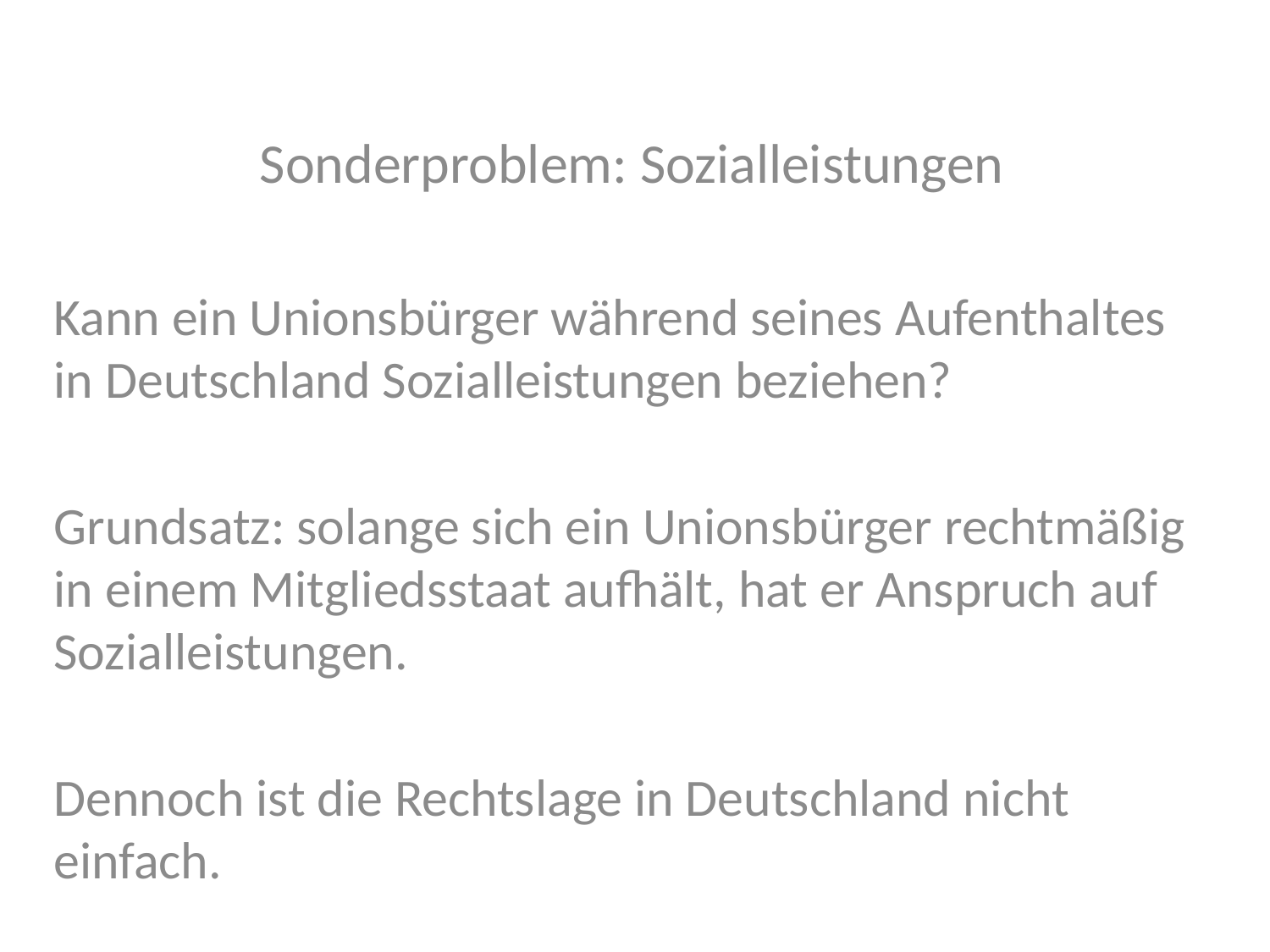

Sonderproblem: Sozialleistungen

Kann ein Unionsbürger während seines Aufenthaltes in Deutschland Sozialleistungen beziehen?

Grundsatz: solange sich ein Unionsbürger rechtmäßig in einem Mitgliedsstaat aufhält, hat er Anspruch auf Sozialleistungen.

Dennoch ist die Rechtslage in Deutschland nicht einfach.